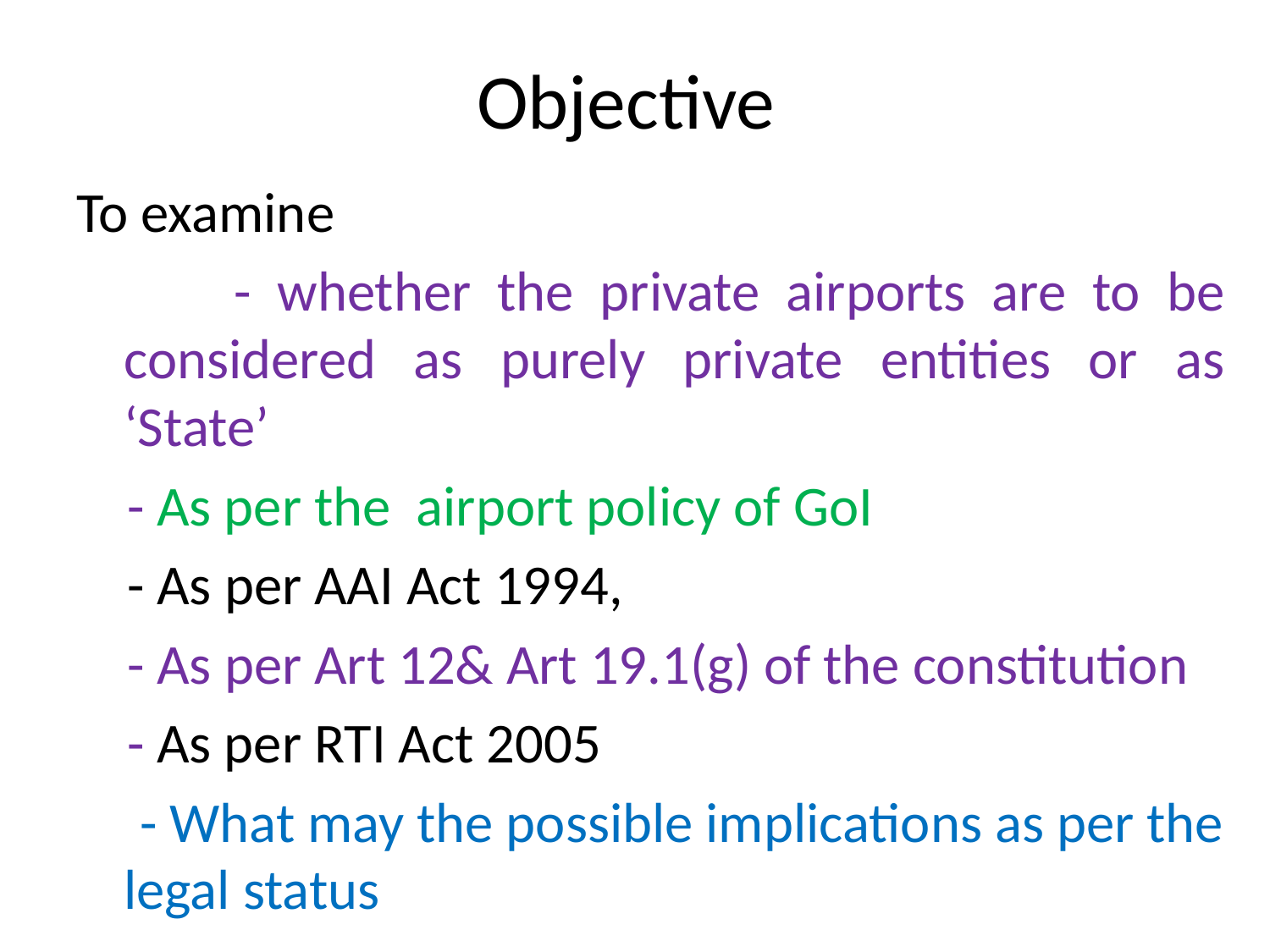

# Objective
To examine
      - whether the private airports are to be considered as purely private entities or as ‘State’
    - As per the  airport policy of GoI
    - As per AAI Act 1994,
    - As per Art 12& Art 19.1(g) of the constitution
    - As per RTI Act 2005
     - What may the possible implications as per the legal status